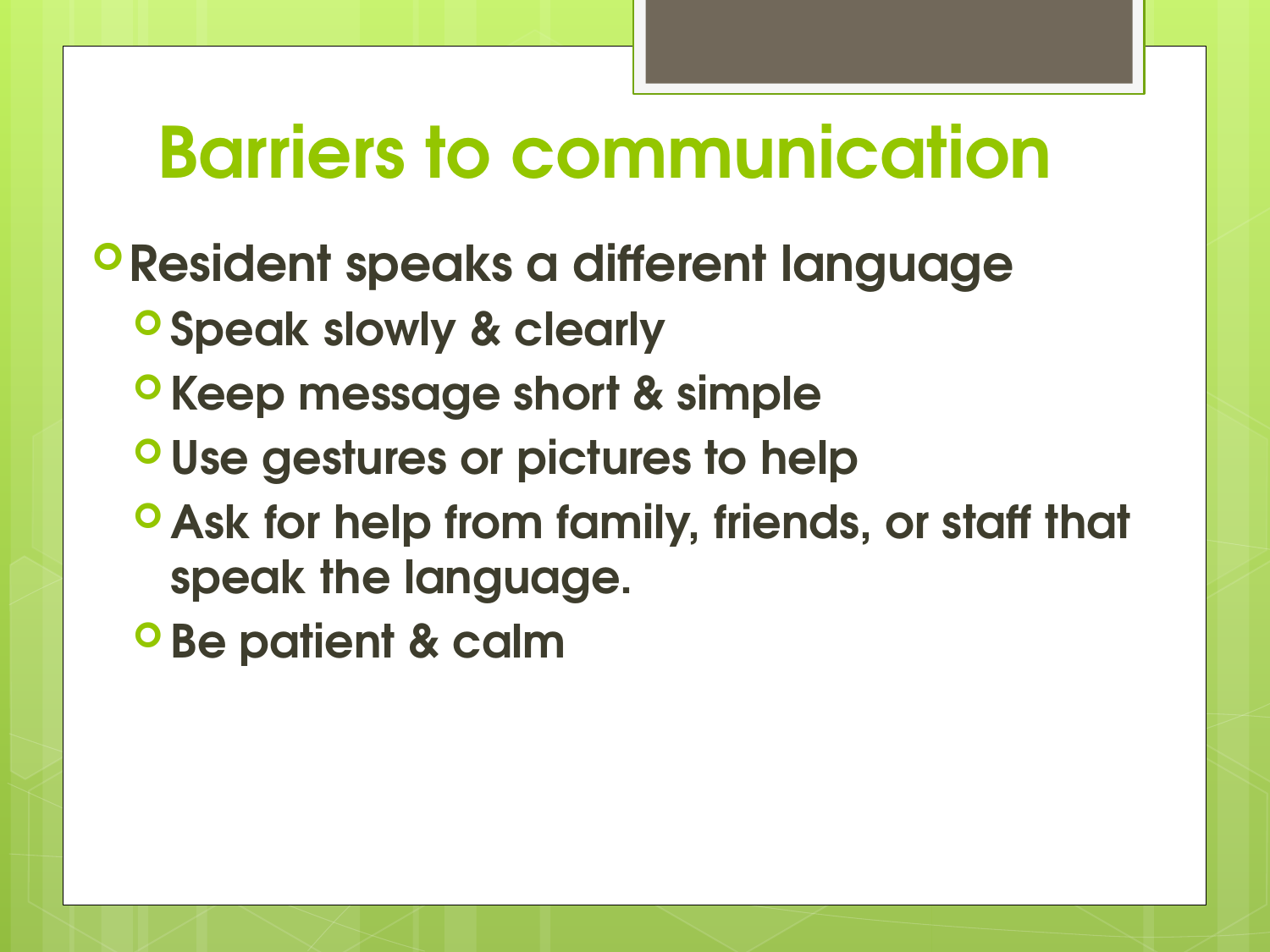

# Barriers to communication
Resident speaks a different language
Speak slowly & clearly
Keep message short & simple
Use gestures or pictures to help
Ask for help from family, friends, or staff that speak the language.
Be patient & calm